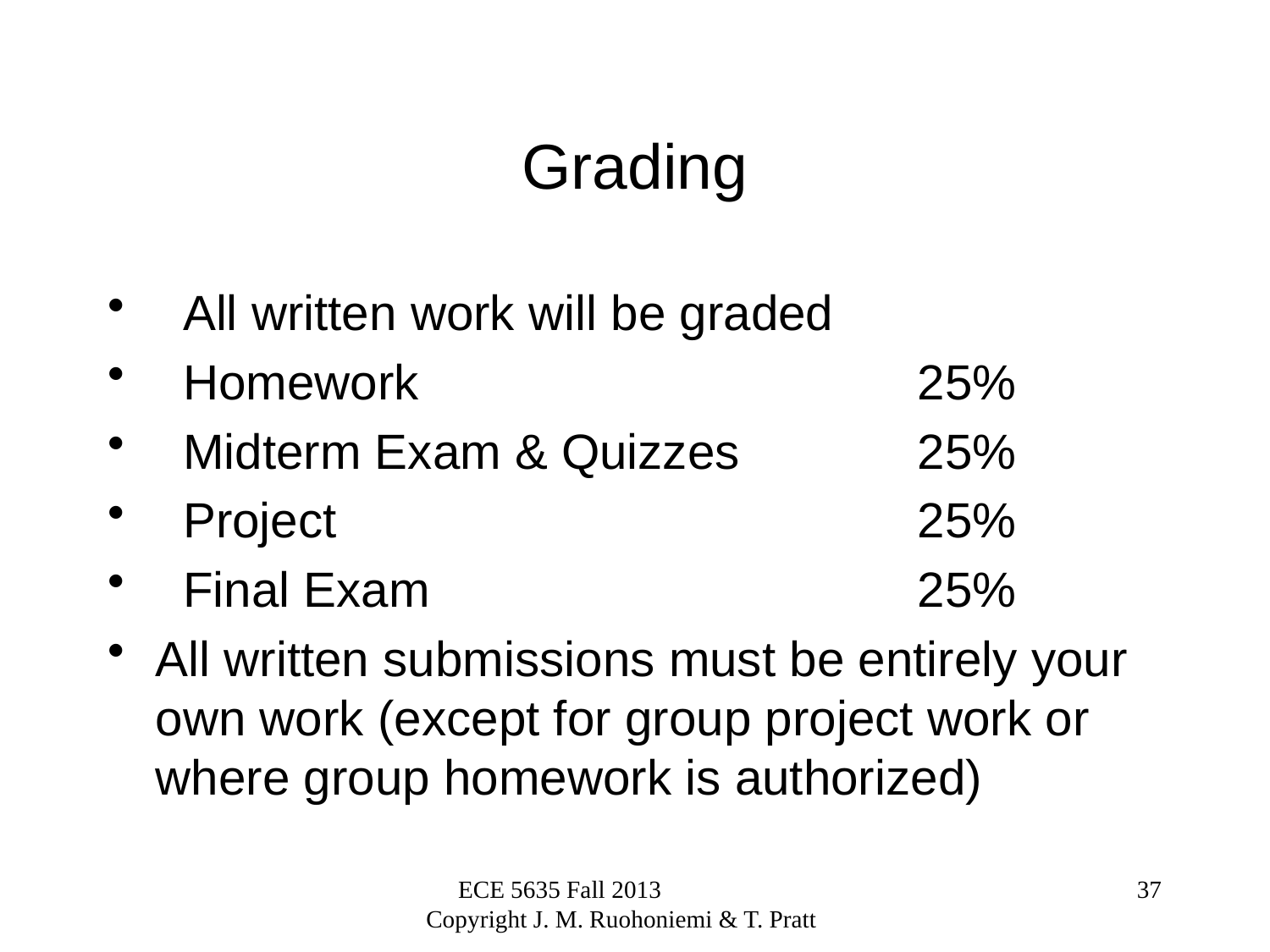

# Grading
  All written work will be graded
  Homework				25%
  Midterm Exam & Quizzes		25%
  Project					25%
  Final Exam 				25%
All written submissions must be entirely your own work (except for group project work or where group homework is authorized)

ECE 5635 Fall 2013                      Copyright J. M. Ruohoniemi & T. Pratt
37